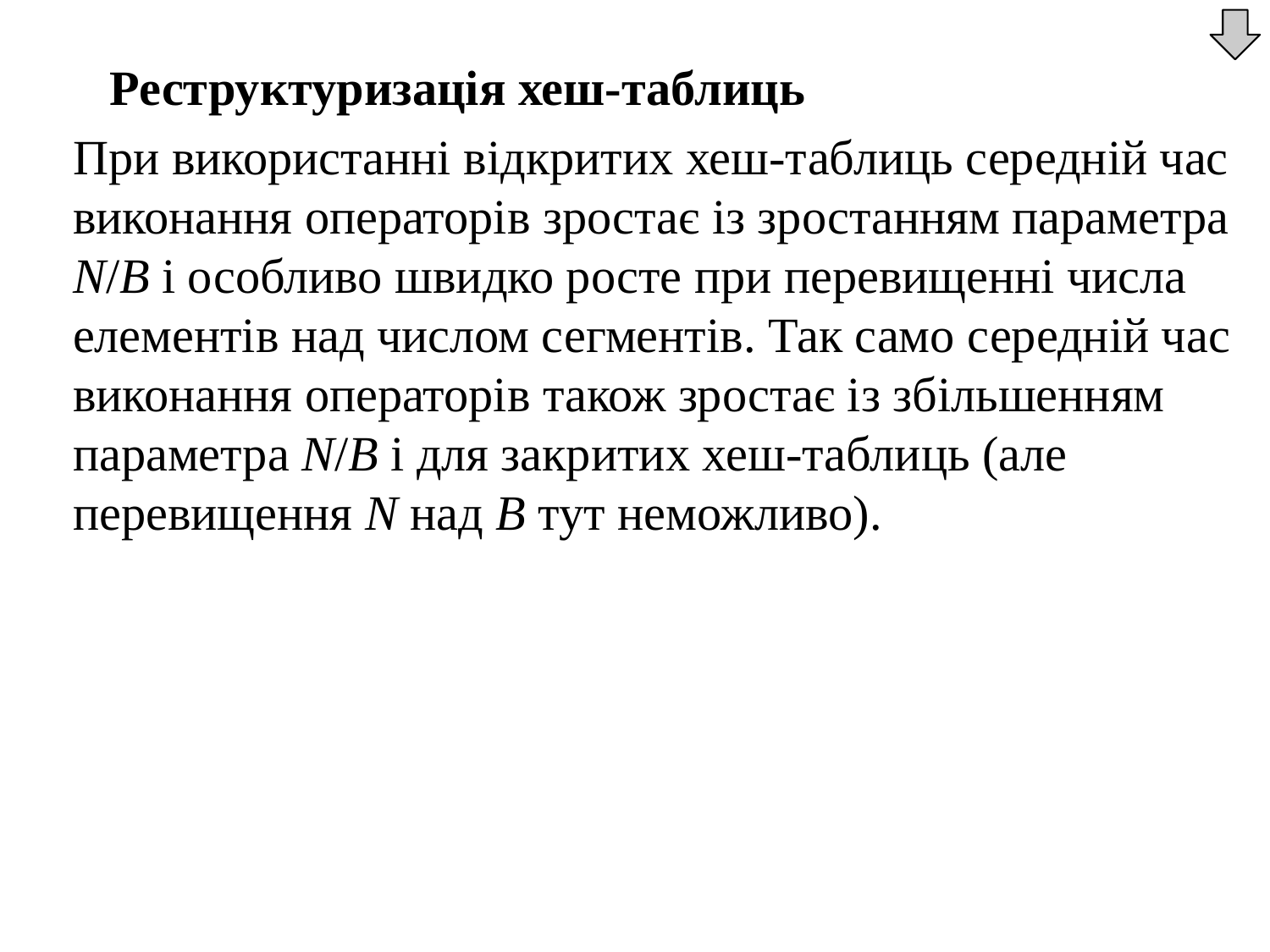

Реструктуризація хеш-таблиць
	При використанні відкритих хеш-таблиць середній час виконання операторів зростає із зростанням параметра N/B і особливо швидко росте при перевищенні числа елементів над числом сегментів. Так само середній час виконання операторів також зростає із збільшенням параметра N/B і для закритих хеш-таблиць (але перевищення N над В тут неможливо).